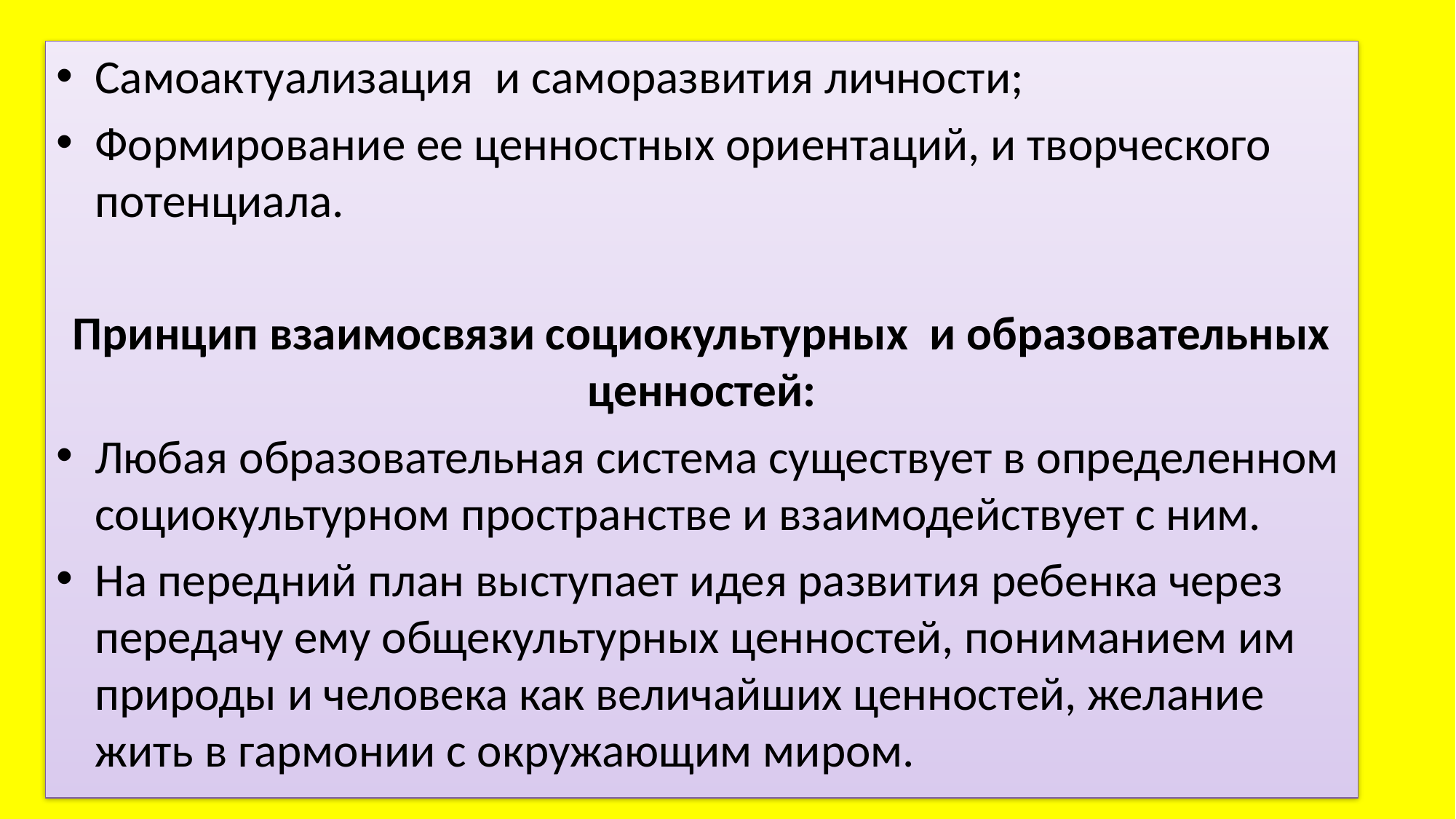

Самоактуализация  и саморазвития личности;
Формирование ее ценностных ориентаций, и творческого потенциала.

Принцип взаимосвязи социокультурных  и образовательных ценностей:
Любая образовательная система существует в определенном социокультурном пространстве и взаимодействует с ним.
На передний план выступает идея развития ребенка через передачу ему общекультурных ценностей, пониманием им природы и человека как величайших ценностей, желание жить в гармонии с окружающим миром.